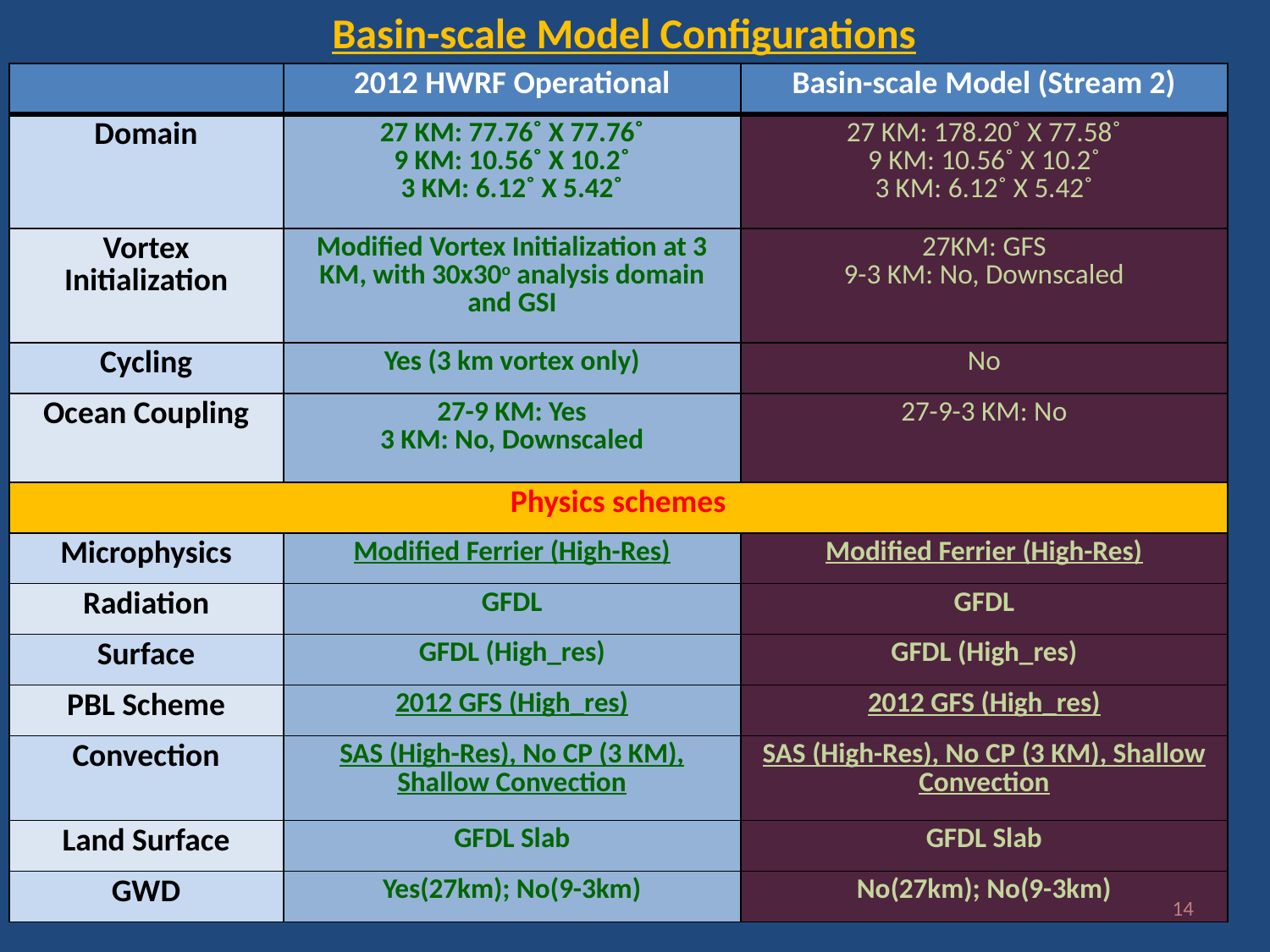

Basin-scale Model Configurations
|  | 2012 HWRF Operational | Basin-scale Model (Stream 2) |
| --- | --- | --- |
| Domain | 27 KM: 77.76˚ X 77.76˚ 9 KM: 10.56˚ X 10.2˚ 3 KM: 6.12˚ X 5.42˚ | 27 KM: 178.20˚ X 77.58˚ 9 KM: 10.56˚ X 10.2˚ 3 KM: 6.12˚ X 5.42˚ |
| Vortex Initialization | Modified Vortex Initialization at 3 KM, with 30x30o analysis domain and GSI | 27KM: GFS 9-3 KM: No, Downscaled |
| Cycling | Yes (3 km vortex only) | No |
| Ocean Coupling | 27-9 KM: Yes 3 KM: No, Downscaled | 27-9-3 KM: No |
| Physics schemes |  |  |
| Microphysics | Modified Ferrier (High-Res) | Modified Ferrier (High-Res) |
| Radiation | GFDL | GFDL |
| Surface | GFDL (High\_res) | GFDL (High\_res) |
| PBL Scheme | 2012 GFS (High\_res) | 2012 GFS (High\_res) |
| Convection | SAS (High-Res), No CP (3 KM), Shallow Convection | SAS (High-Res), No CP (3 KM), Shallow Convection |
| Land Surface | GFDL Slab | GFDL Slab |
| GWD | Yes(27km); No(9-3km) | No(27km); No(9-3km) |
14